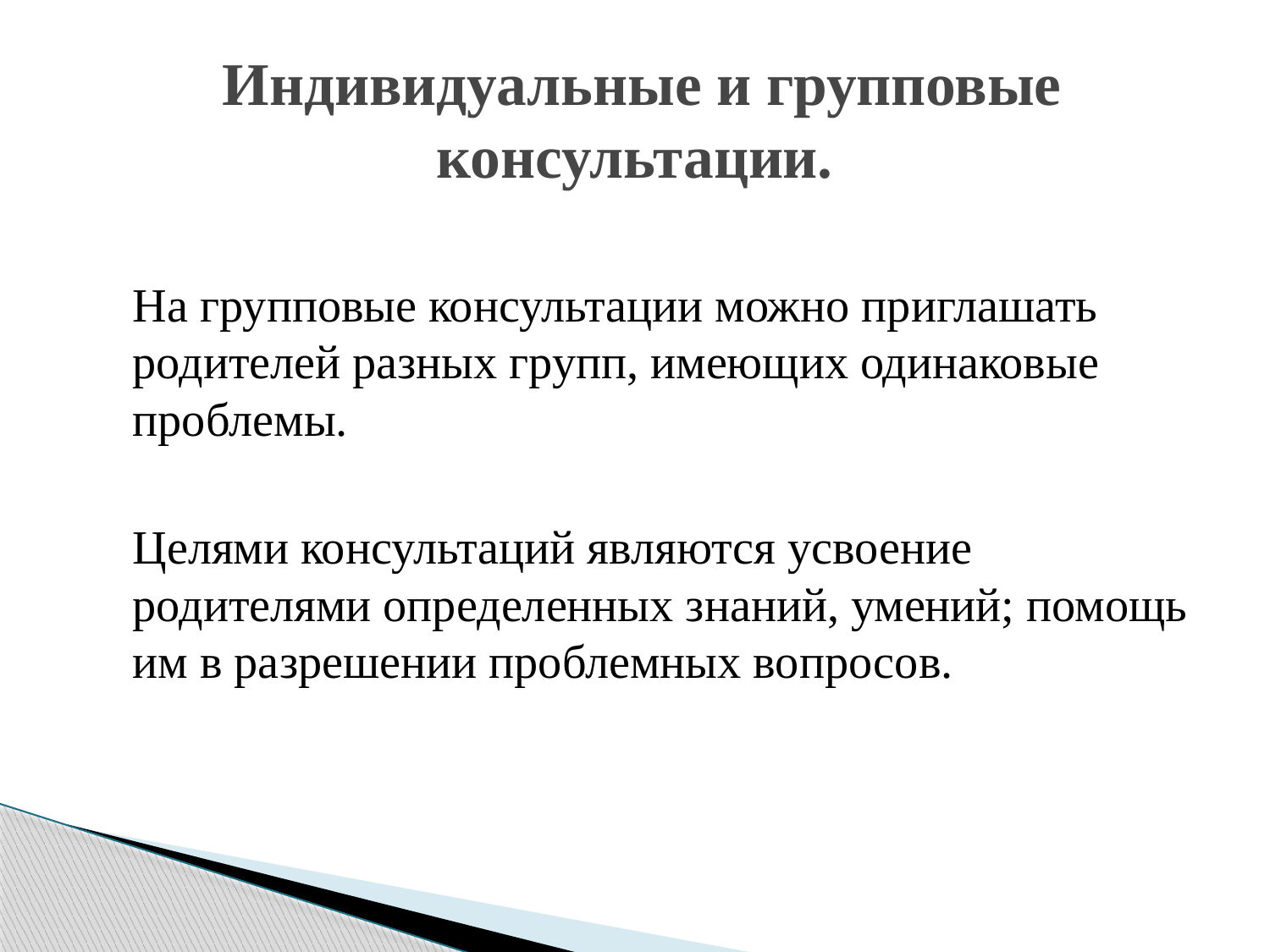

# Индивидуальные и групповые консультации.
   На групповые консультации можно приглашать родителей разных групп, имеющих одинаковые проблемы.

   Целями консультаций являются усвоение родителями определенных знаний, умений; помощь им в разрешении проблемных вопросов.